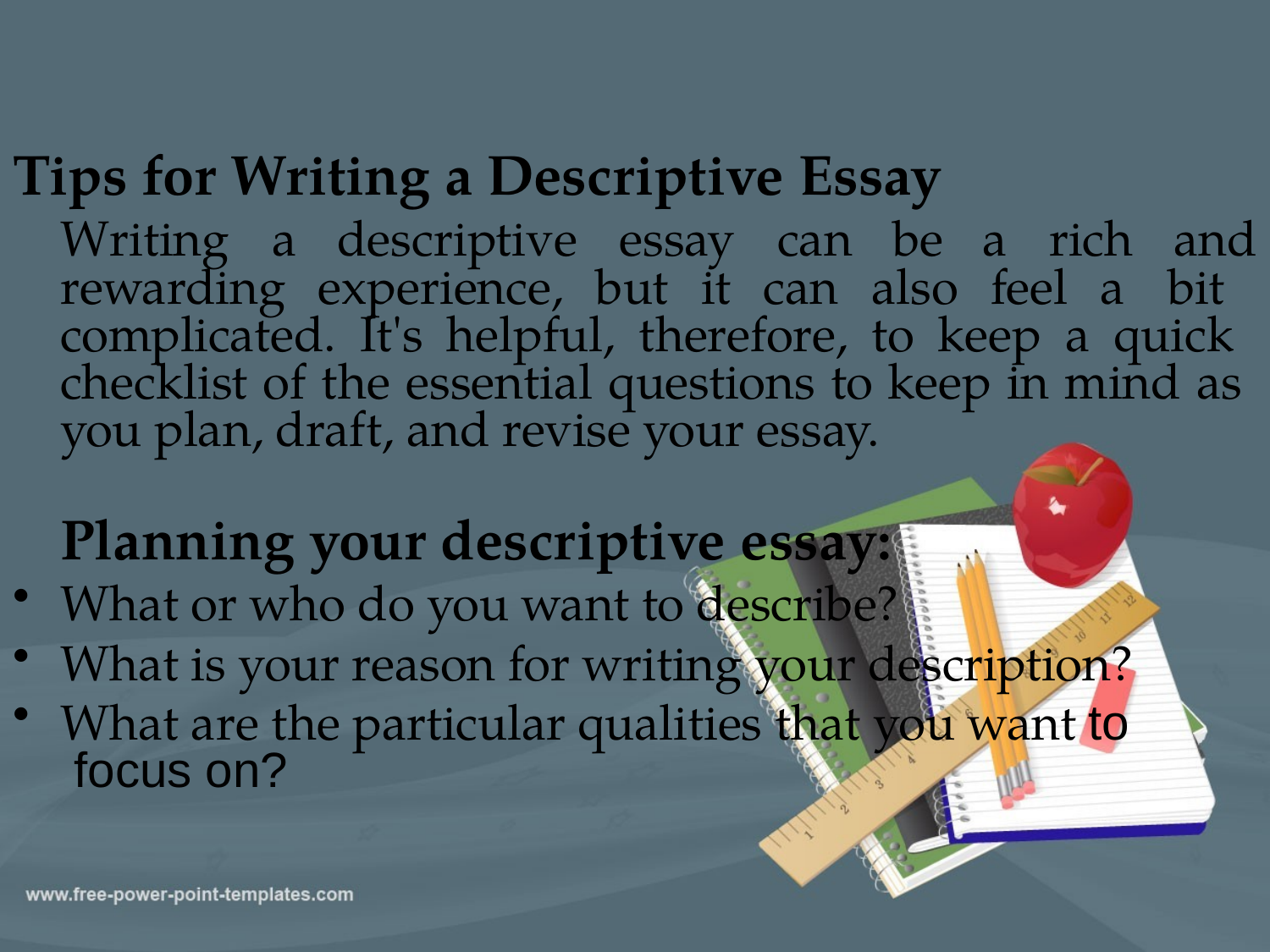

# Tips for Writing a Descriptive Essay
Writing	a	descriptive	essay	can	be
a	rich	and
rewarding experience, but it can also feel a bit  complicated. It's helpful, therefore, to keep a quick  checklist of the essential questions to keep in mind as  you plan, draft, and revise your essay.
Planning your descriptive essay:
What or who do you want to describe?
What is your reason for writing your description?
What are the particular qualities that you want to  focus on?